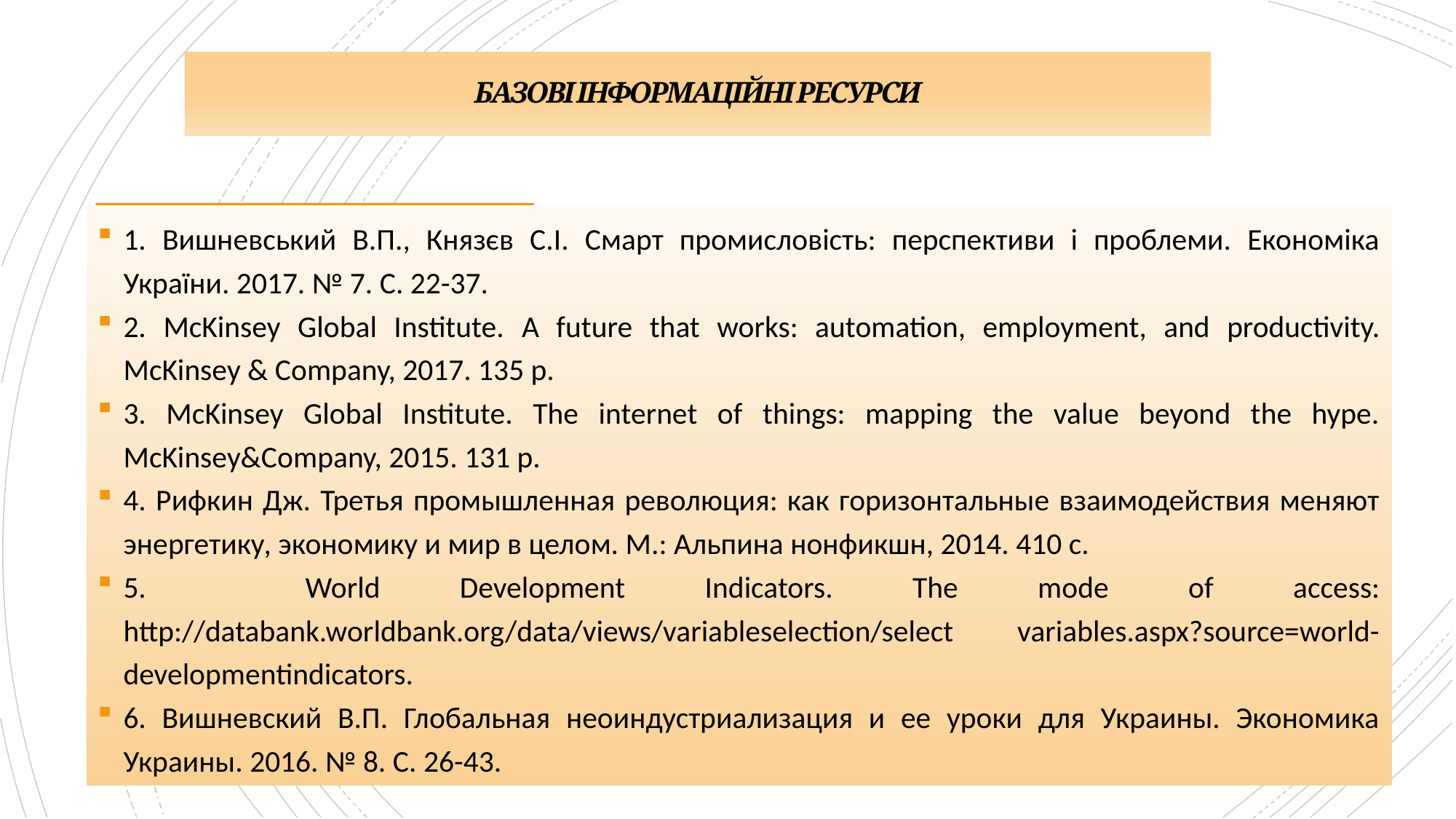

# БАЗОВІ ІНФОРМАЦІЙНІ РЕСУРСИ
1. Вишневський В.П., Князєв С.І. Смарт промисловість: перспективи і проблеми. Економіка України. 2017. № 7. С. 22-37.
2. McKinsey Global Institute. А future that works: automation, employment, and productivity. McKinsey & Company, 2017. 135 р.
3. McKinsey Global Institute. The internet of things: mapping the value beyond the hype. McKinsey&Company, 2015. 131 p.
4. Рифкин Дж. Третья промышленная революция: как горизонтальные взаимодействия меняют энергетику, экономику и мир в целом. М.: Альпина нонфикшн, 2014. 410 с.
5.  World Development Indicators. The mode of access: http://databank.worldbank.org/data/views/variableselection/select variables.aspx?source=world-developmentindicators.
6. Вишневский В.П. Глобальная неоиндустриализация и ее уроки для Украины. Экономика Украины. 2016. № 8. С. 26-43.